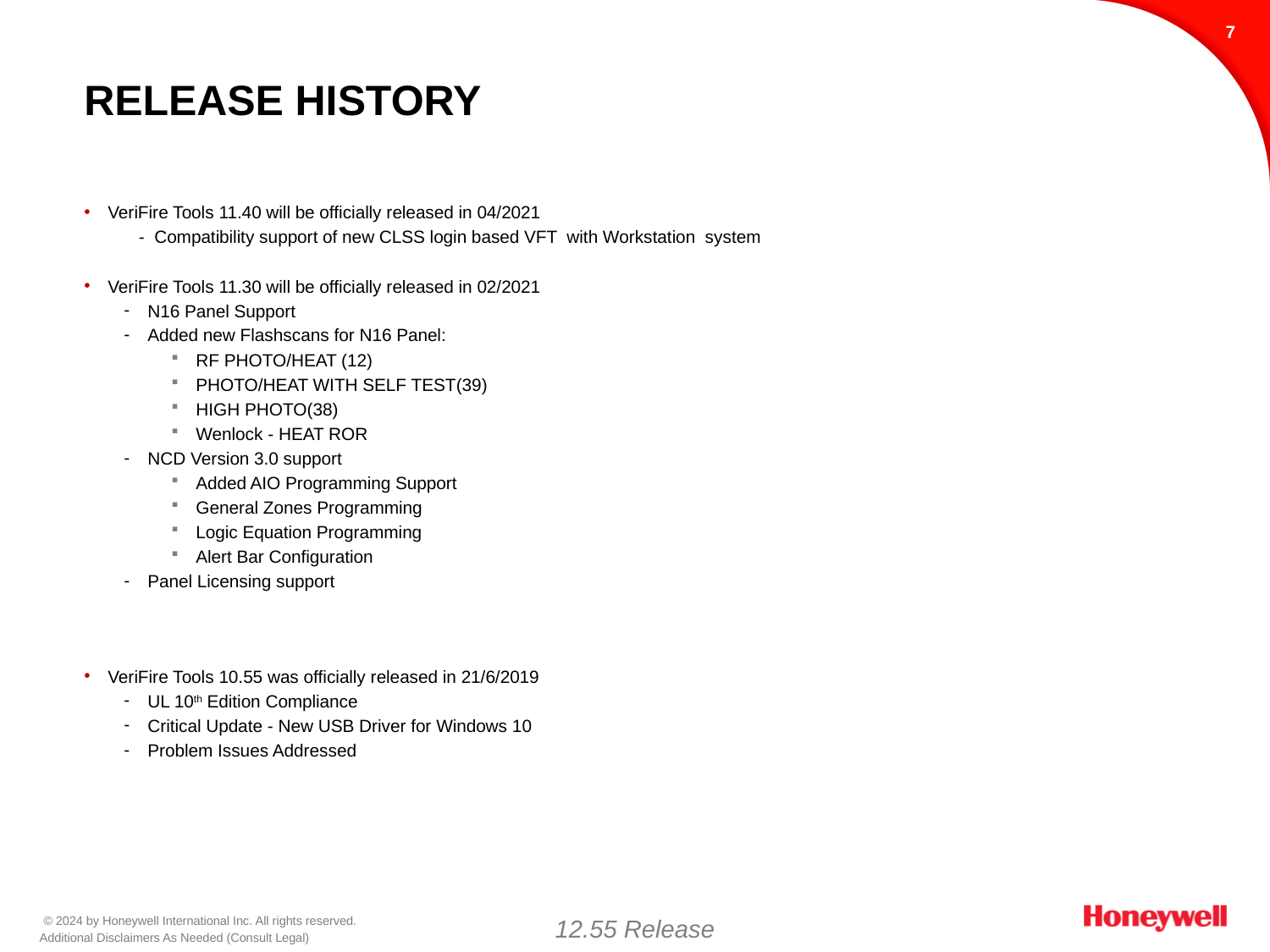

7
# Release History

VeriFire Tools 11.40 will be officially released in 04/2021
   -  Compatibility support of new CLSS login based VFT  with Workstation  system

VeriFire Tools 11.30 will be officially released in 02/2021
N16 Panel Support
Added new Flashscans for N16 Panel:
RF PHOTO/HEAT (12)
PHOTO/HEAT WITH SELF TEST(39)
HIGH PHOTO(38)
Wenlock - HEAT ROR
NCD Version 3.0 support
Added AIO Programming Support
General Zones Programming
Logic Equation Programming
Alert Bar Configuration
Panel Licensing support

VeriFire Tools 10.55 was officially released in 21/6/2019
UL 10th Edition Compliance
Critical Update - New USB Driver for Windows 10
Problem Issues Addressed

12.55 Release